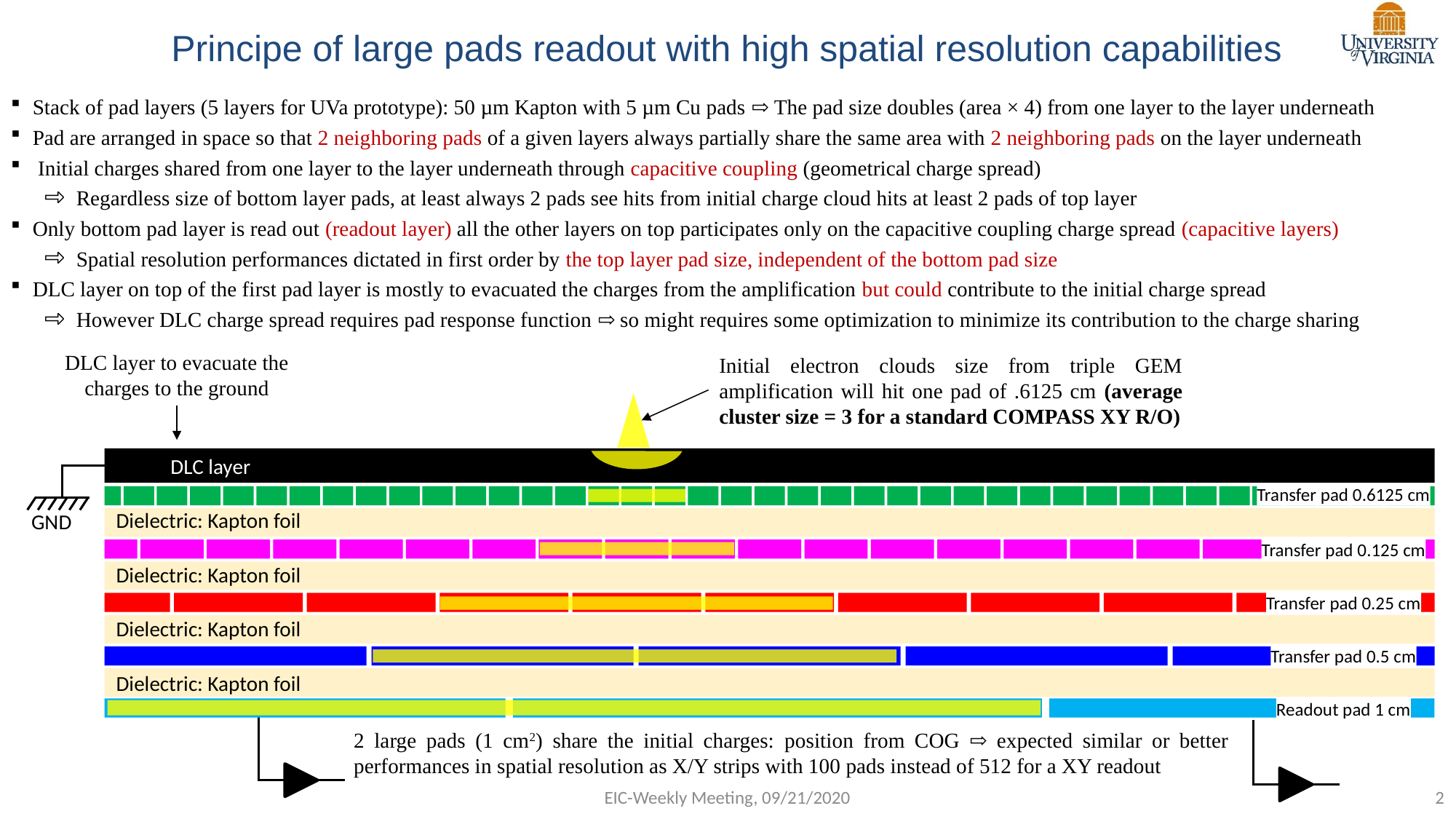

Principe of large pads readout with high spatial resolution capabilities
Stack of pad layers (5 layers for UVa prototype): 50 µm Kapton with 5 µm Cu pads ⇨ The pad size doubles (area × 4) from one layer to the layer underneath
Pad are arranged in space so that 2 neighboring pads of a given layers always partially share the same area with 2 neighboring pads on the layer underneath
 Initial charges shared from one layer to the layer underneath through capacitive coupling (geometrical charge spread)
Regardless size of bottom layer pads, at least always 2 pads see hits from initial charge cloud hits at least 2 pads of top layer
Only bottom pad layer is read out (readout layer) all the other layers on top participates only on the capacitive coupling charge spread (capacitive layers)
Spatial resolution performances dictated in first order by the top layer pad size, independent of the bottom pad size
DLC layer on top of the first pad layer is mostly to evacuated the charges from the amplification but could contribute to the initial charge spread
However DLC charge spread requires pad response function ⇨ so might requires some optimization to minimize its contribution to the charge sharing
DLC layer to evacuate the charges to the ground
Initial electron clouds size from triple GEM amplification will hit one pad of .6125 cm (average cluster size = 3 for a standard COMPASS XY R/O)

DLC layer
Dielectric: Kapton foil
Dielectric: Kapton foil
Dielectric: Kapton foil
Dielectric: Kapton foil

Transfer pad 0.6125 cm
GND
Transfer pad 0.125 cm
Transfer pad 0.25 cm
Transfer pad 0.5 cm

Readout pad 1 cm

2 large pads (1 cm2) share the initial charges: position from COG ⇨ expected similar or better performances in spatial resolution as X/Y strips with 100 pads instead of 512 for a XY readout
EIC-Weekly Meeting, 09/21/2020
2